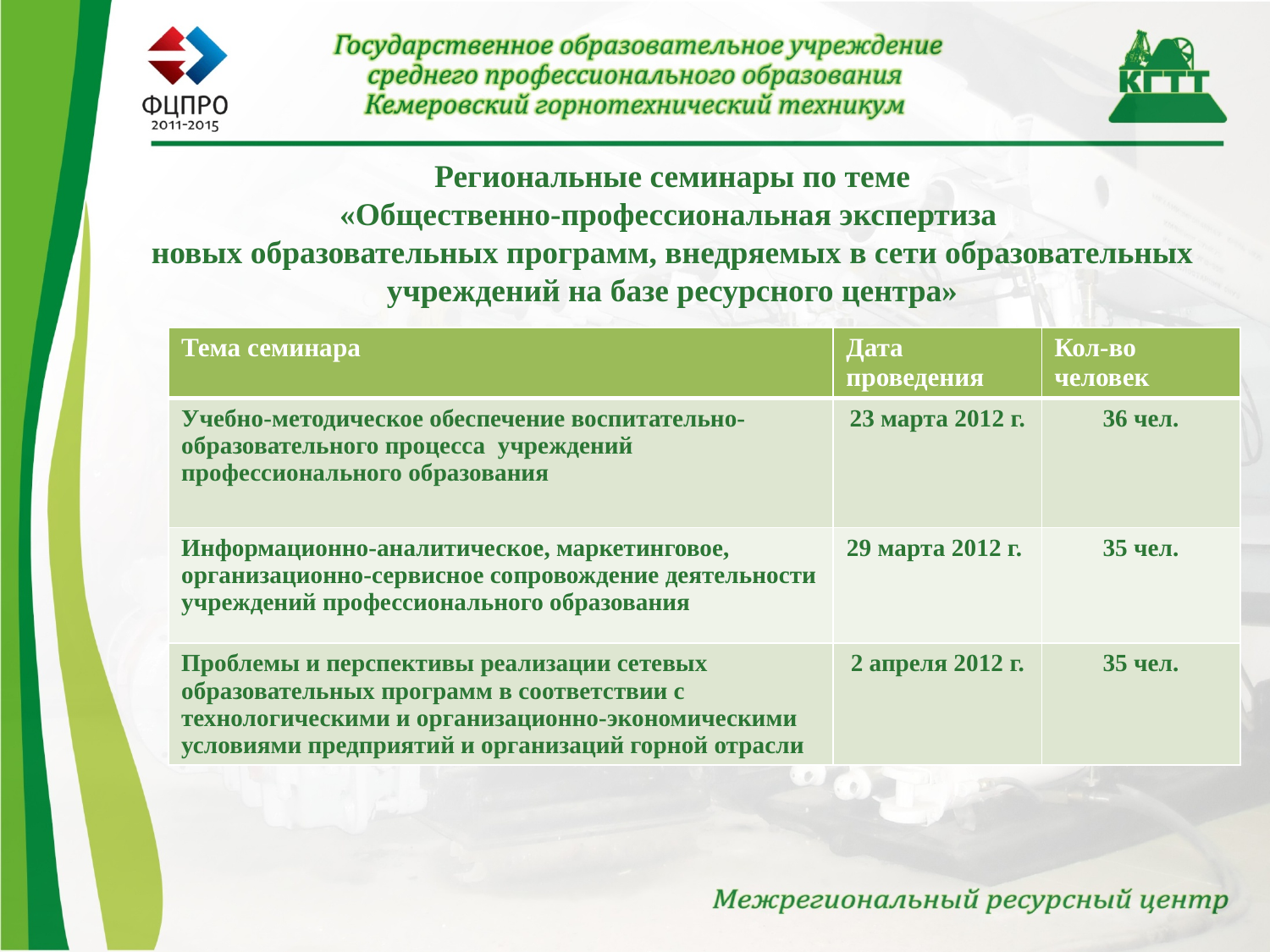

# Региональные семинары по теме «Общественно-профессиональная экспертиза новых образовательных программ, внедряемых в сети образовательных учреждений на базе ресурсного центра»
| Тема семинара | Дата проведения | Кол-во человек |
| --- | --- | --- |
| Учебно-методическое обеспечение воспитательно-образовательного процесса учреждений профессионального образования | 23 марта 2012 г. | 36 чел. |
| Информационно-аналитическое, маркетинговое, организационно-сервисное сопровождение деятельности учреждений профессионального образования | 29 марта 2012 г. | 35 чел. |
| Проблемы и перспективы реализации сетевых образовательных программ в соответствии с технологическими и организационно-экономическими условиями предприятий и организаций горной отрасли | 2 апреля 2012 г. | 35 чел. |